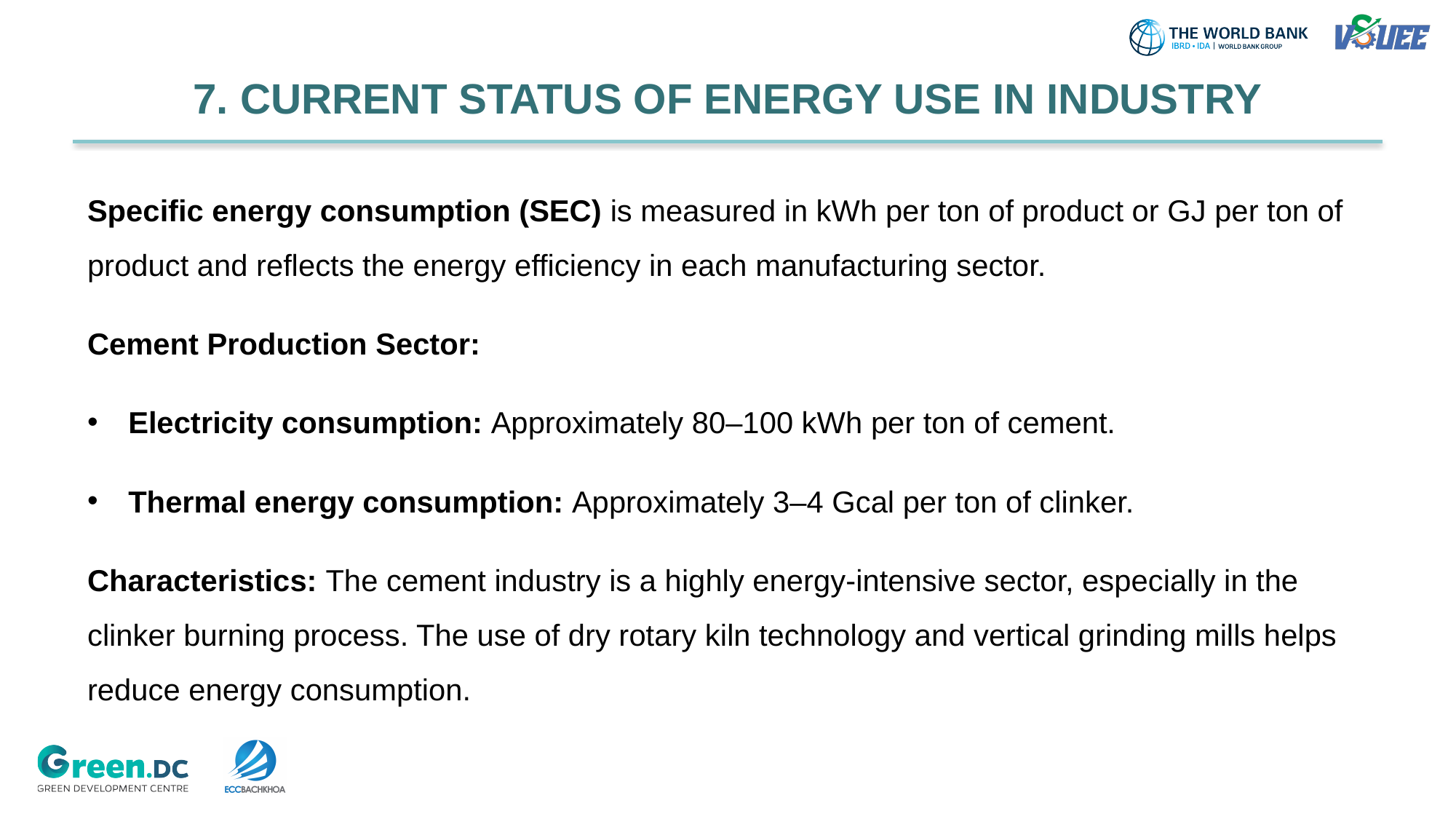

# 7. CURRENT STATUS OF ENERGY USE IN INDUSTRY
Specific energy consumption (SEC) is measured in kWh per ton of product or GJ per ton of product and reflects the energy efficiency in each manufacturing sector.
Cement Production Sector:
Electricity consumption: Approximately 80–100 kWh per ton of cement.
Thermal energy consumption: Approximately 3–4 Gcal per ton of clinker.
Characteristics: The cement industry is a highly energy-intensive sector, especially in the clinker burning process. The use of dry rotary kiln technology and vertical grinding mills helps reduce energy consumption.